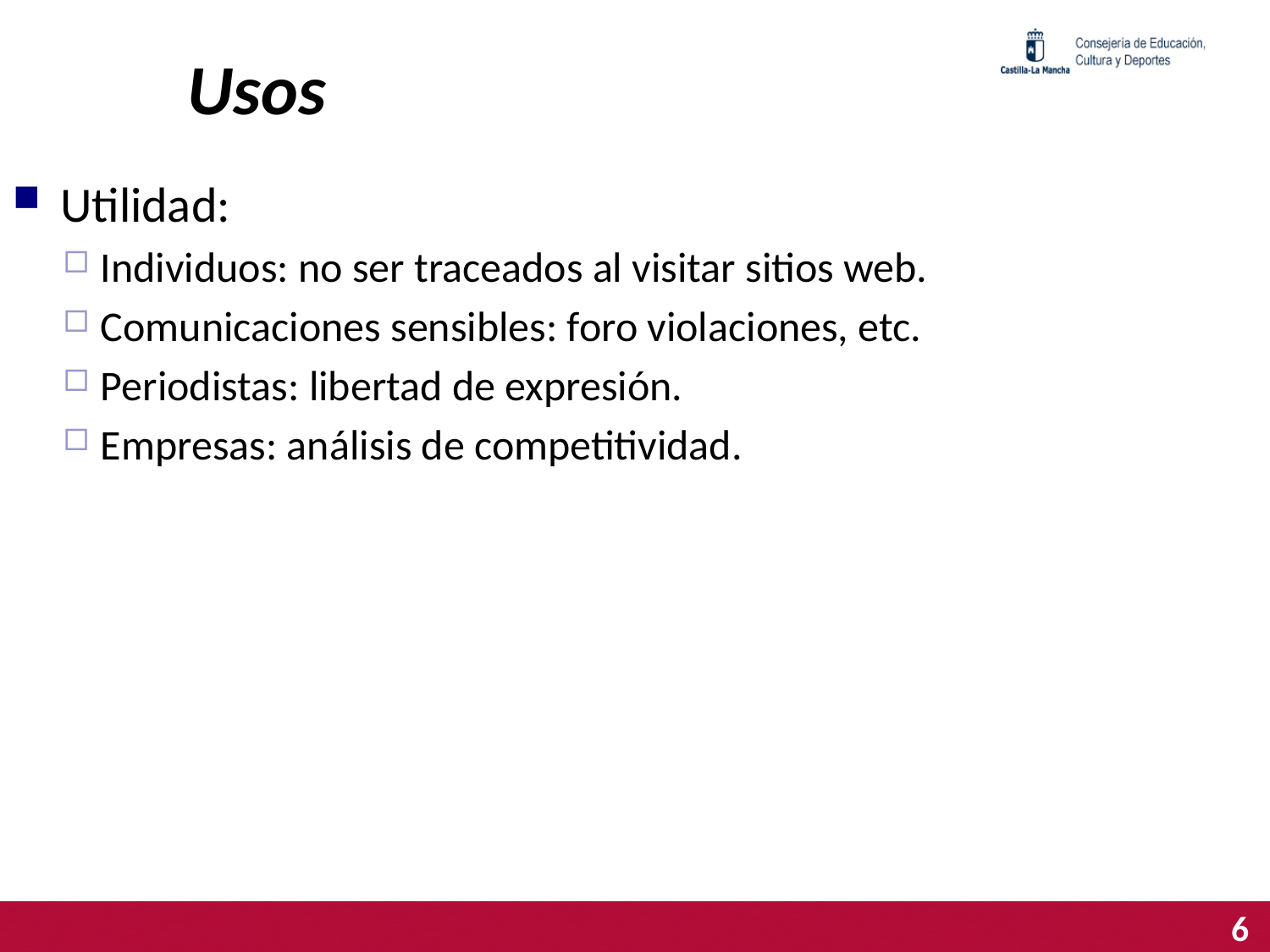

# Usos
Utilidad:
Individuos: no ser traceados al visitar sitios web.
Comunicaciones sensibles: foro violaciones, etc.
Periodistas: libertad de expresión.
Empresas: análisis de competitividad.